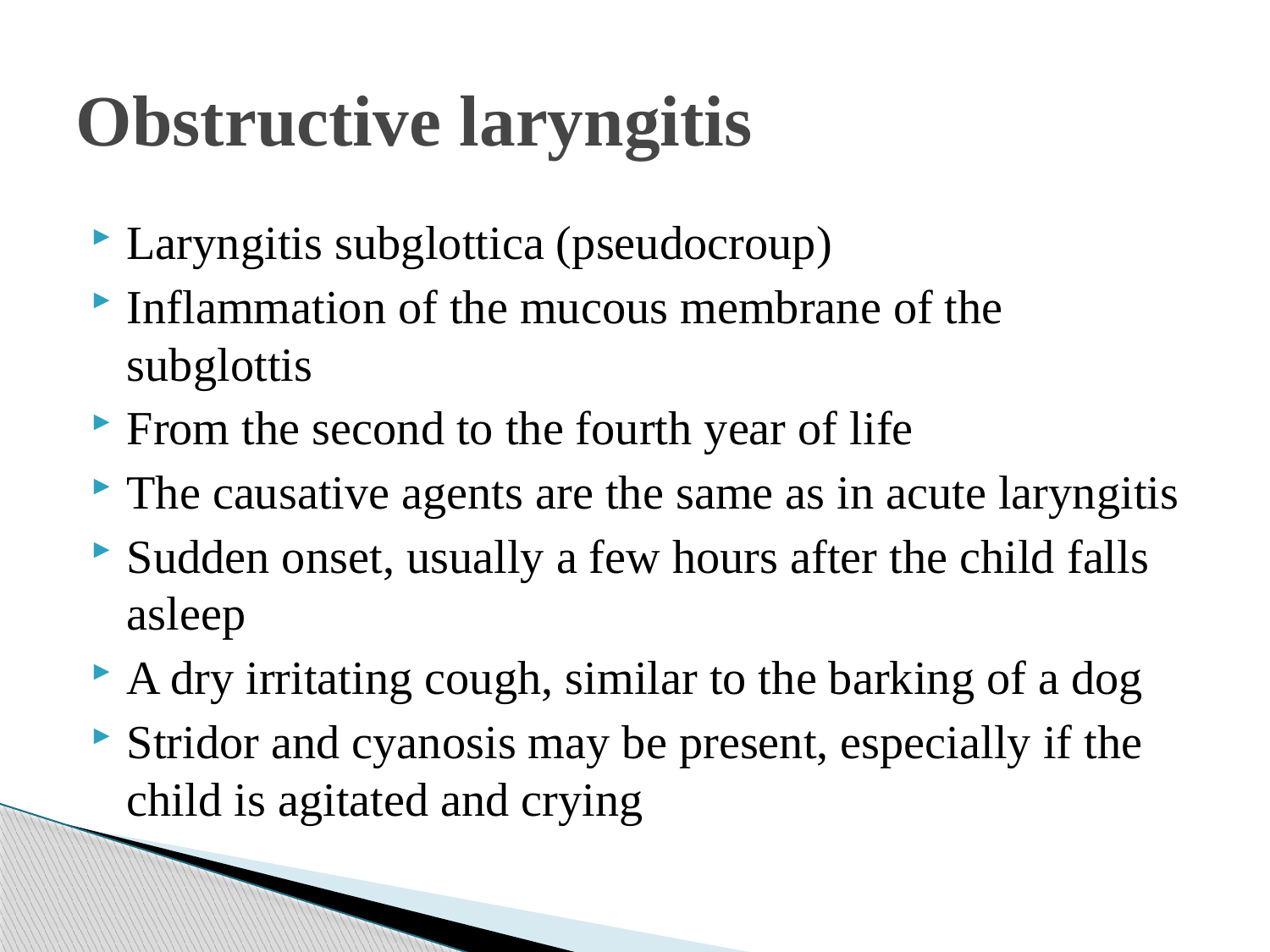

# Obstructive laryngitis
Laryngitis subglottica (pseudocroup)
Inflammation of the mucous membrane of the subglottis
From the second to the fourth year of life
The causative agents are the same as in acute laryngitis
Sudden onset, usually a few hours after the child falls asleep
A dry irritating cough, similar to the barking of a dog
Stridor and cyanosis may be present, especially if the child is agitated and crying